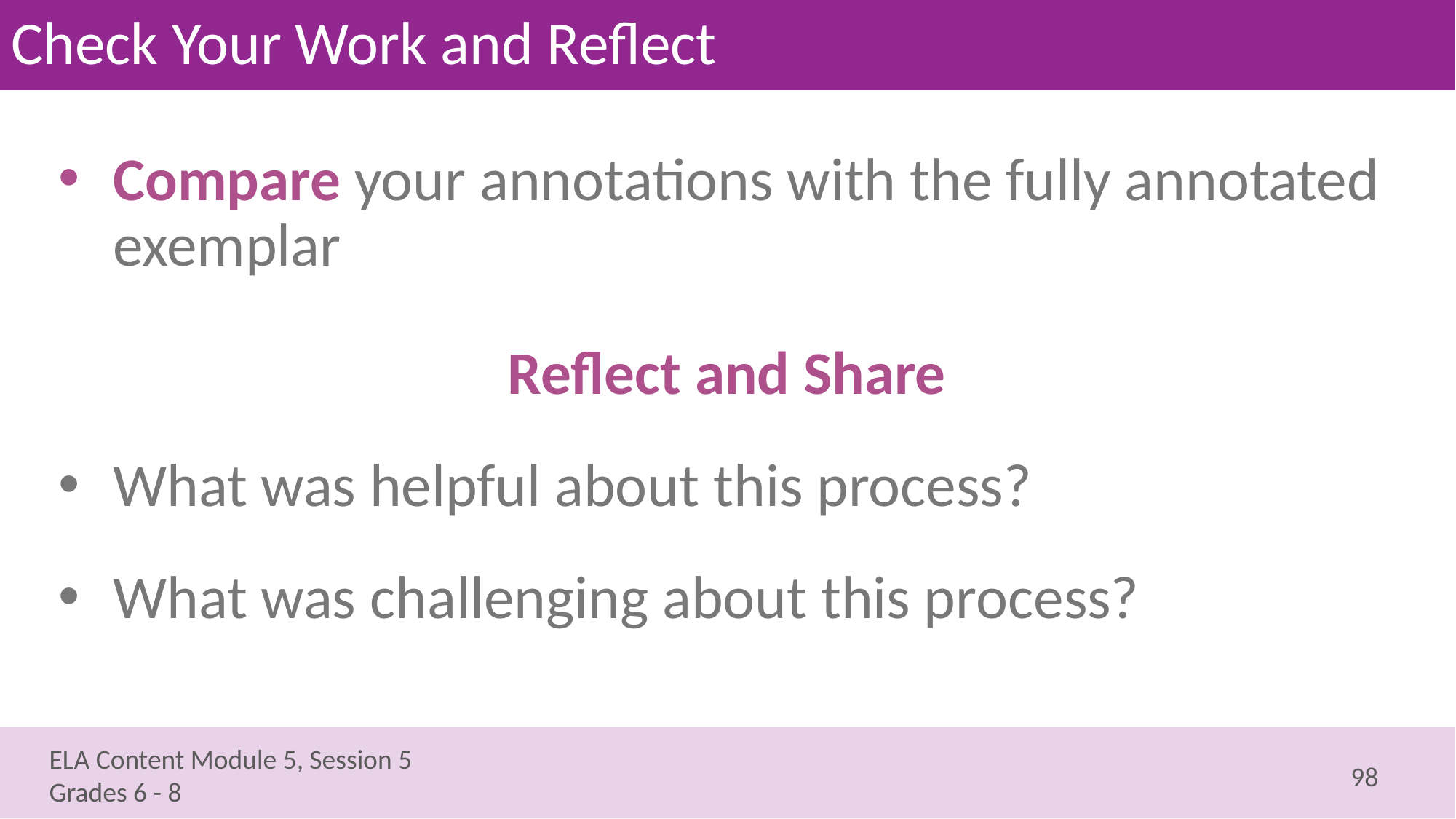

# Check Your Work and Reflect
Compare your annotations with the fully annotated exemplar

Reflect and Share

What was helpful about this process?

What was challenging about this process?

98